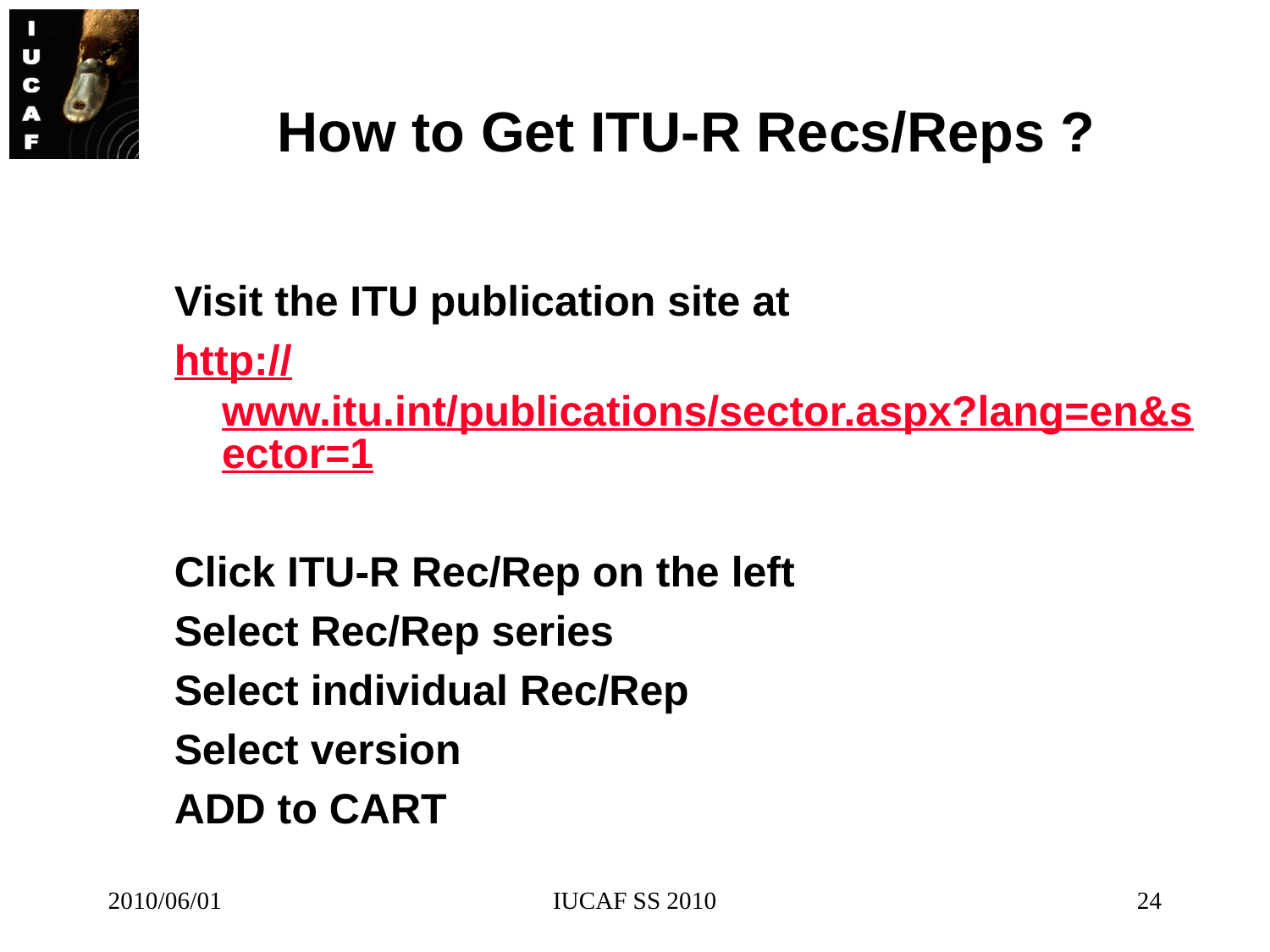

# How to Get ITU-R Recs/Reps ?
Visit the ITU publication site at
http://www.itu.int/publications/sector.aspx?lang=en&sector=1

Click ITU-R Rec/Rep on the left
Select Rec/Rep series
Select individual Rec/Rep
Select version
ADD to CART
2010/06/01
IUCAF SS 2010
24